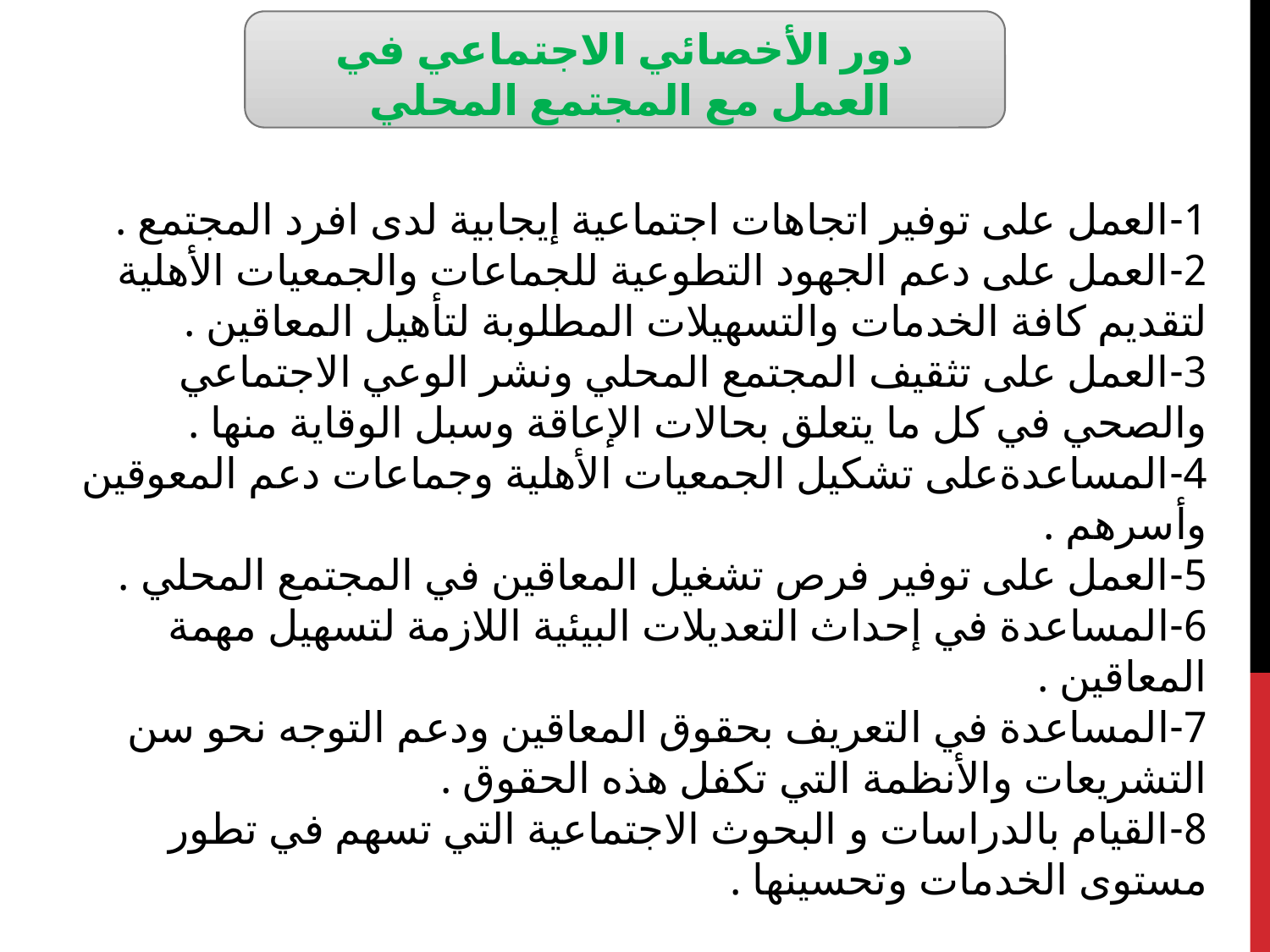

دور الأخصائي الاجتماعي في العمل مع المجتمع المحلي
1-العمل على توفير اتجاهات اجتماعية إيجابية لدى افرد المجتمع .
2-العمل على دعم الجهود التطوعية للجماعات والجمعيات الأهلية لتقديم كافة الخدمات والتسهيلات المطلوبة لتأهيل المعاقين .
3-العمل على تثقيف المجتمع المحلي ونشر الوعي الاجتماعي والصحي في كل ما يتعلق بحالات الإعاقة وسبل الوقاية منها .
4-المساعدةعلى تشكيل الجمعيات الأهلية وجماعات دعم المعوقين وأسرهم .
5-العمل على توفير فرص تشغيل المعاقين في المجتمع المحلي .
6-المساعدة في إحداث التعديلات البيئية اللازمة لتسهيل مهمة المعاقين .
7-المساعدة في التعريف بحقوق المعاقين ودعم التوجه نحو سن التشريعات والأنظمة التي تكفل هذه الحقوق .
8-القيام بالدراسات و البحوث الاجتماعية التي تسهم في تطور مستوى الخدمات وتحسينها .